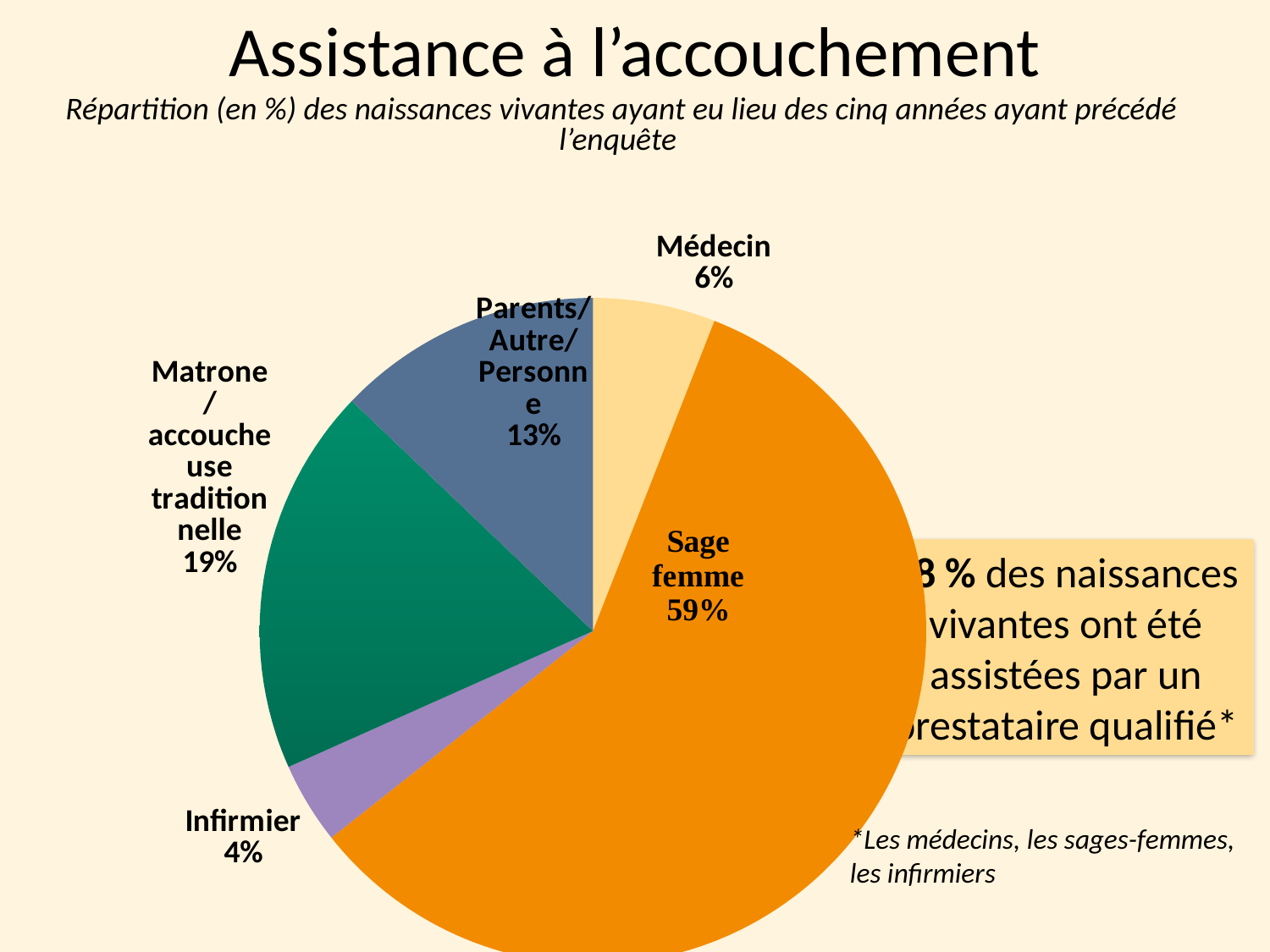

Assistance à l’accouchement
Répartition (en %) des naissances vivantes ayant eu lieu des cinq années ayant précédé l’enquête

### Chart

| Category | Sales |
|---|---|
| Médecin | 6.0 |
| Sage-femme | 59.0 |
| Infirmier | 4.0 |
| Matrone/accoucheuse traditionnelle | 19.0 |
| Parents/Autre/ Personne | 13.0 |
68 % des naissances vivantes ont été assistées par un prestataire qualifié*
*Les médecins, les sages-femmes, les infirmiers